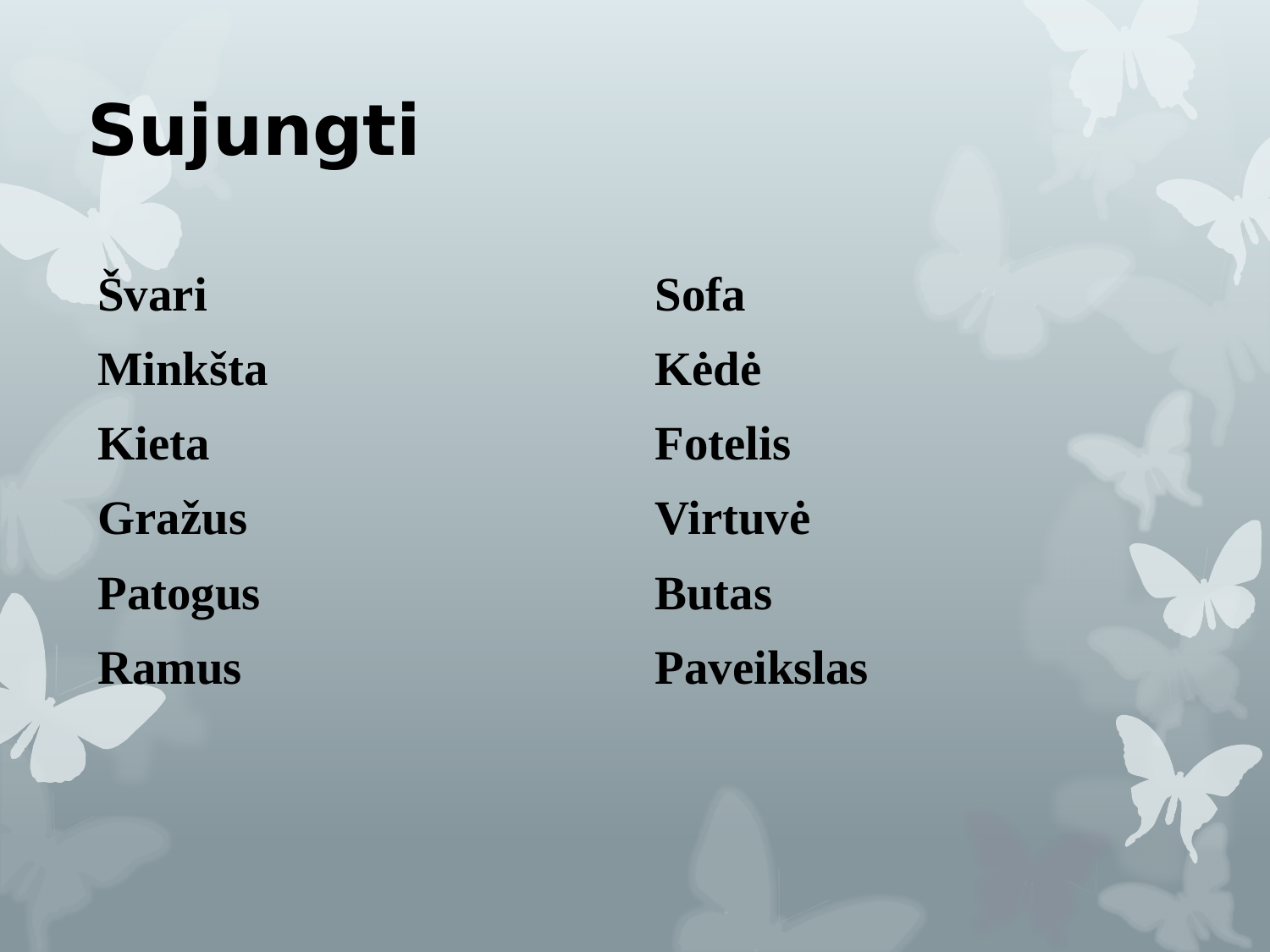

# Sujungti
Švari
Minkšta
Kieta
Gražus
Patogus
Ramus

Sofa
Kėdė
Fotelis
Virtuvė
Butas
Paveikslas